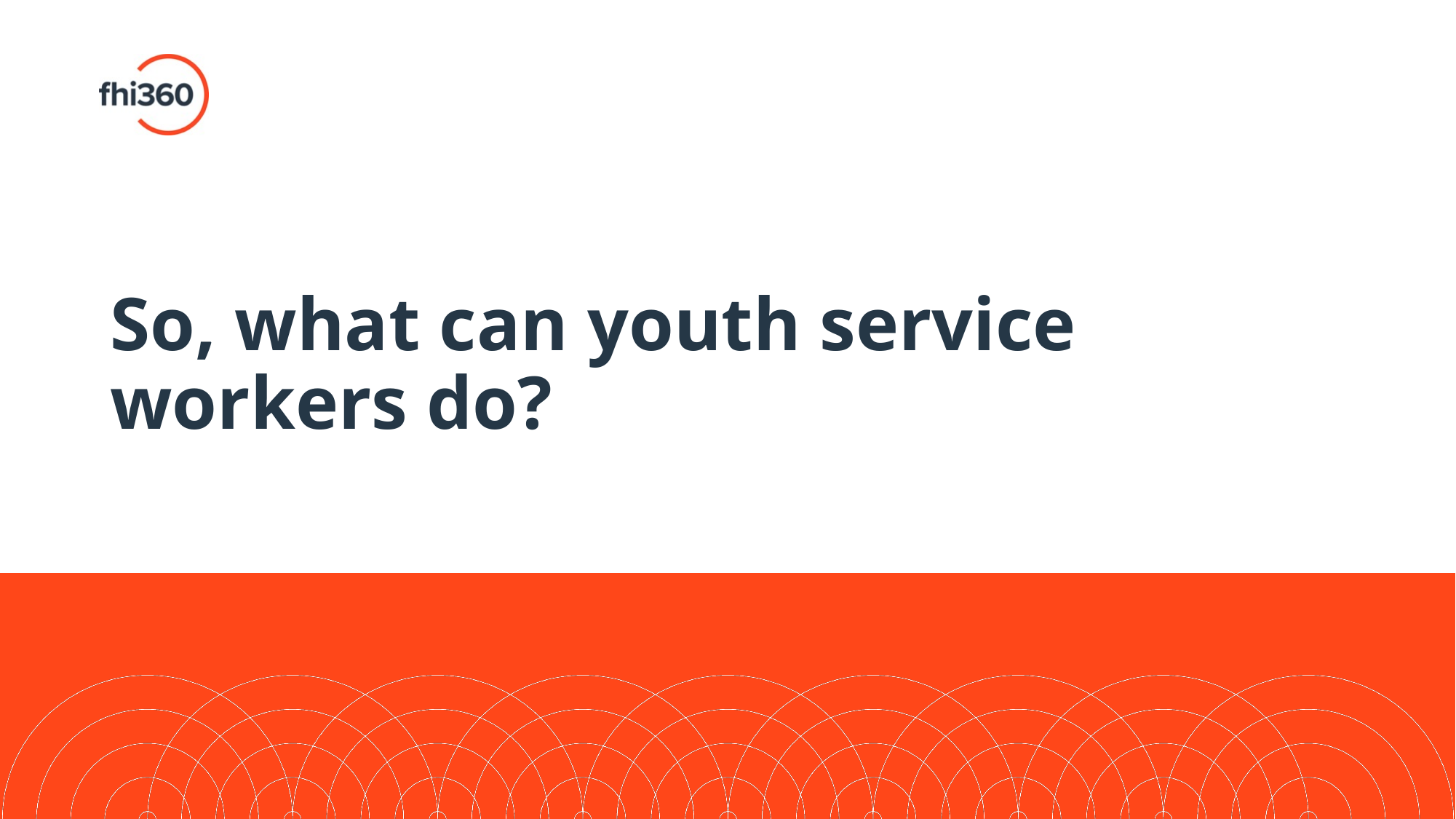

# So, what can youth service workers do?